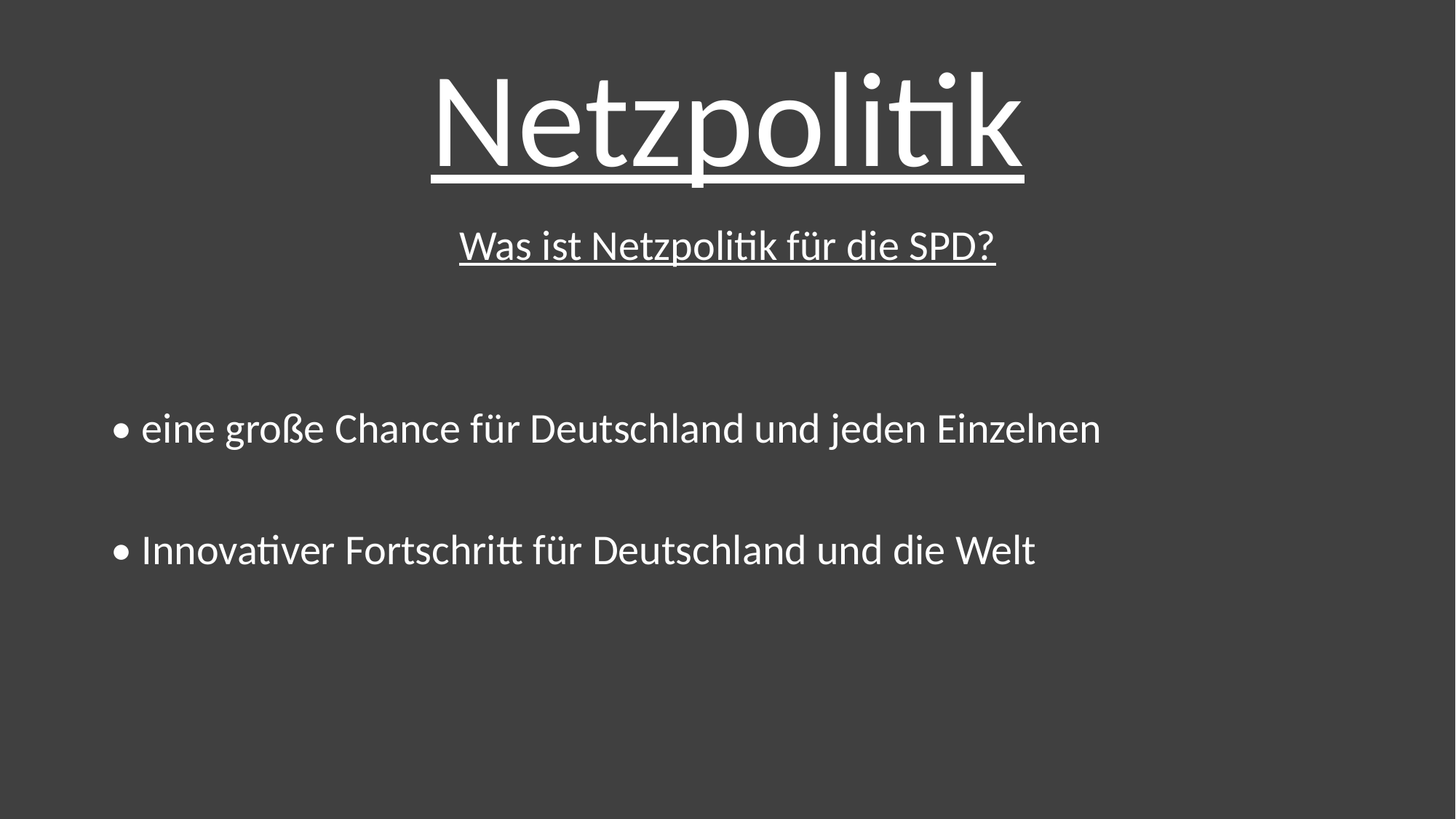

# Netzpolitik
Was ist Netzpolitik für die SPD?

• eine große Chance für Deutschland und jeden Einzelnen

• Innovativer Fortschritt für Deutschland und die Welt